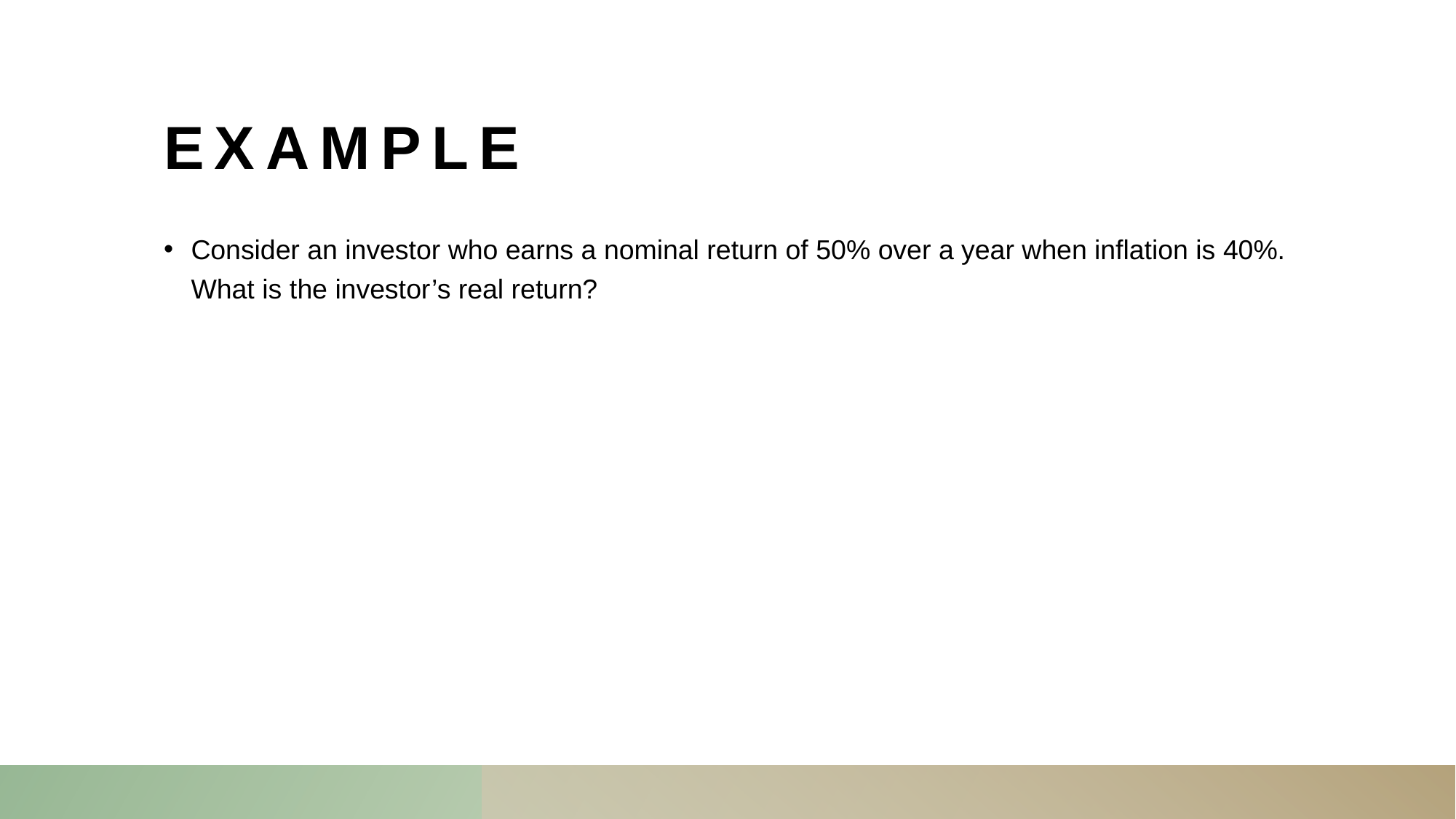

# example
Consider an investor who earns a nominal return of 50% over a year when inflation is 40%. What is the investor’s real return?